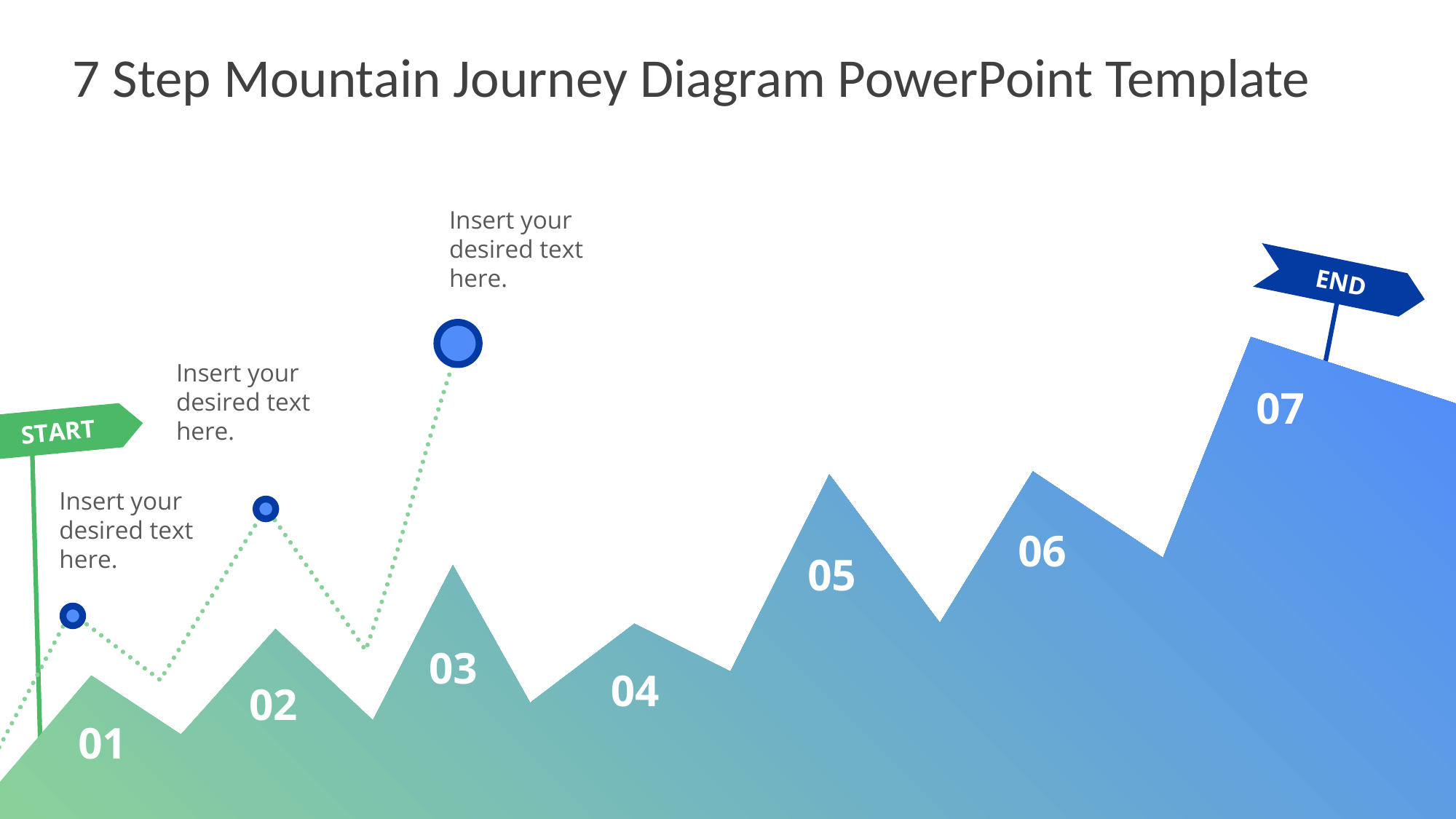

# 7 Step Mountain Journey Diagram PowerPoint Template
Insert your desired text here.

END

07
Insert your desired text here.

START
Insert your desired text here.

06
05

03
04
02
01